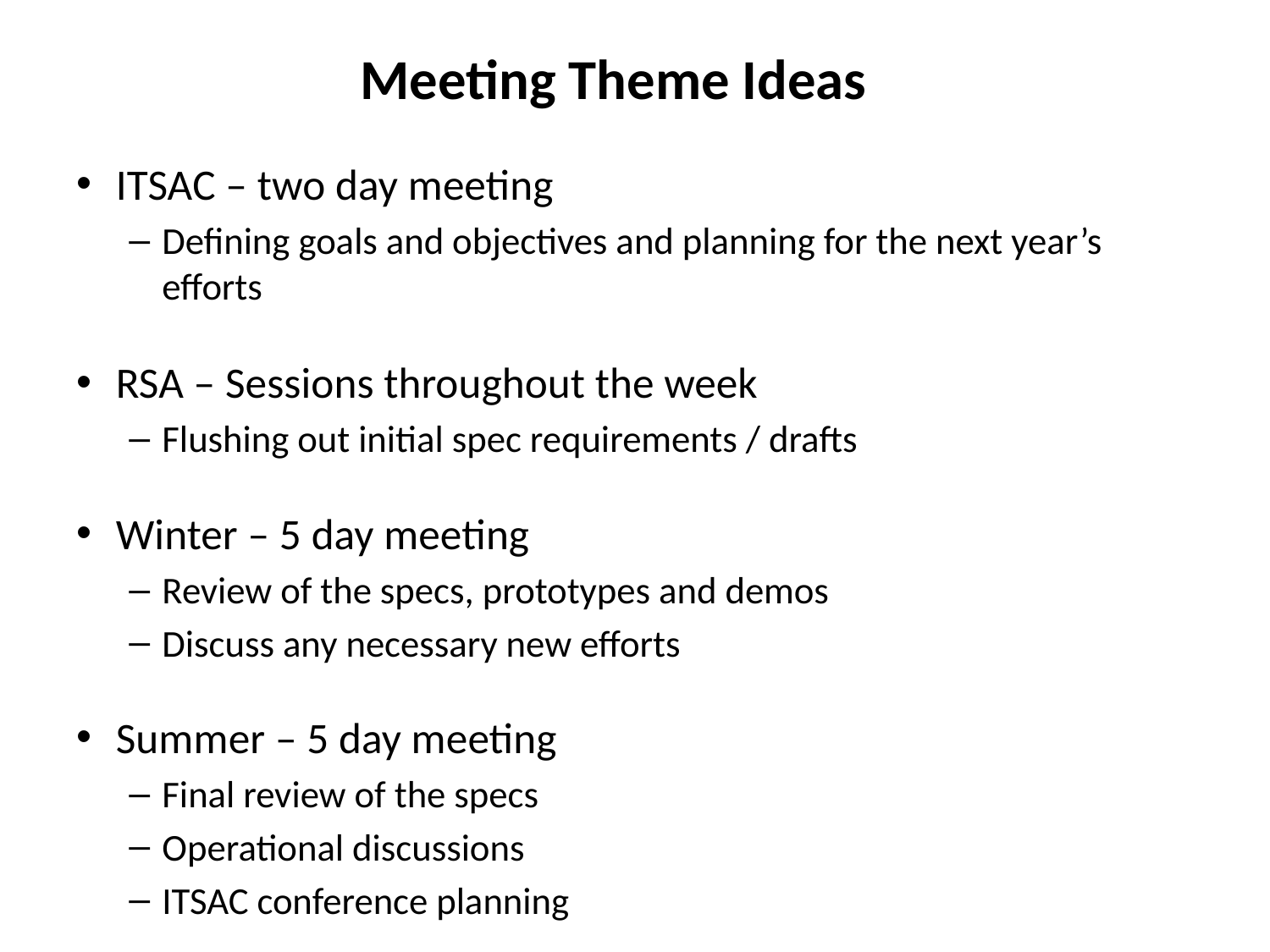

# Meeting Theme Ideas
ITSAC – two day meeting
Defining goals and objectives and planning for the next year’s efforts

RSA – Sessions throughout the week
Flushing out initial spec requirements / drafts

Winter – 5 day meeting
Review of the specs, prototypes and demos
Discuss any necessary new efforts

Summer – 5 day meeting
Final review of the specs
Operational discussions
ITSAC conference planning